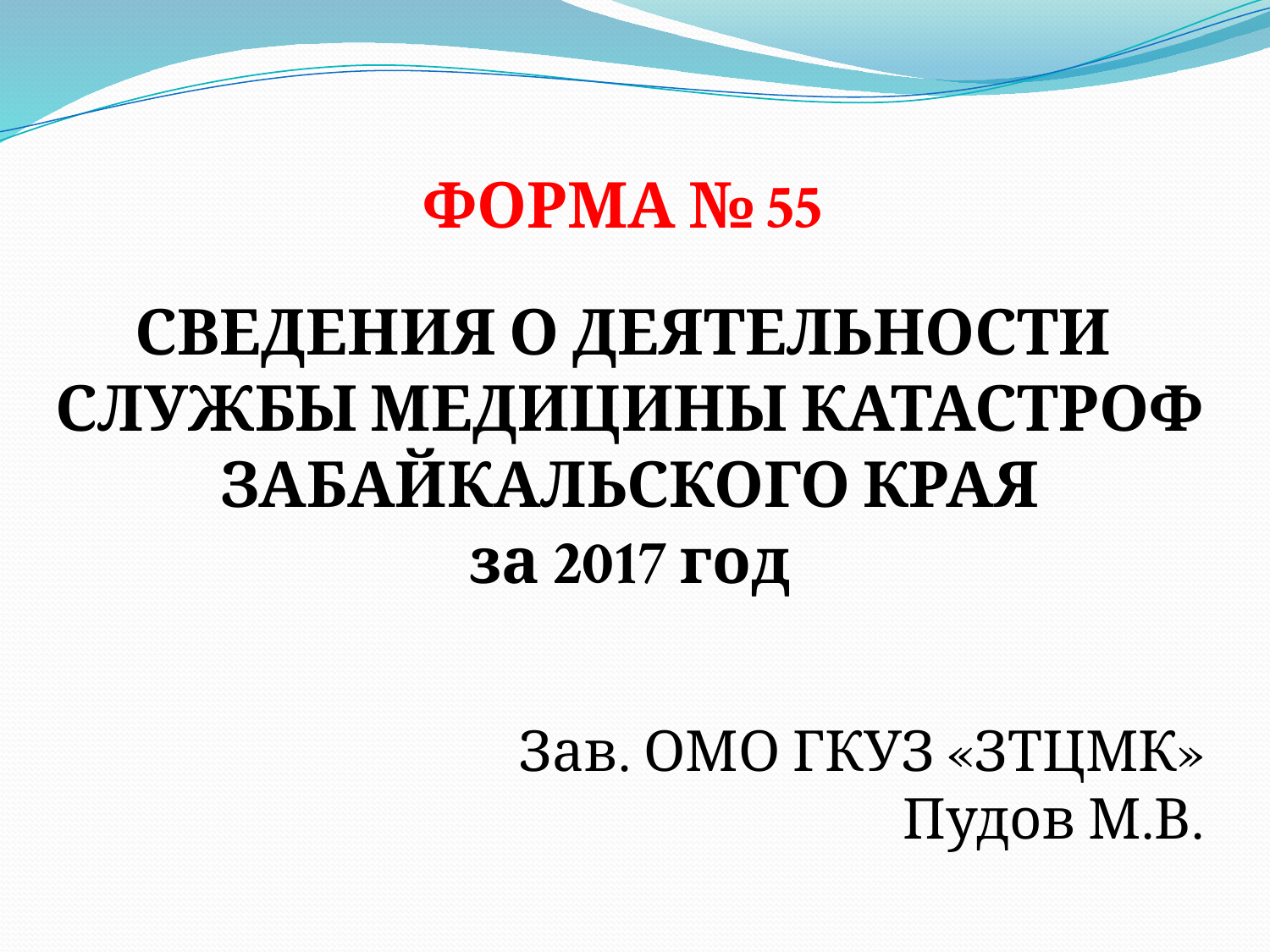

ФОРМА № 55
СВЕДЕНИЯ О ДЕЯТЕЛЬНОСТИ  СЛУЖБЫ МЕДИЦИНЫ КАТАСТРОФ
ЗАБАЙКАЛЬСКОГО КРАЯ
за 2017 год
Зав. ОМО ГКУЗ «ЗТЦМК»
Пудов М.В.